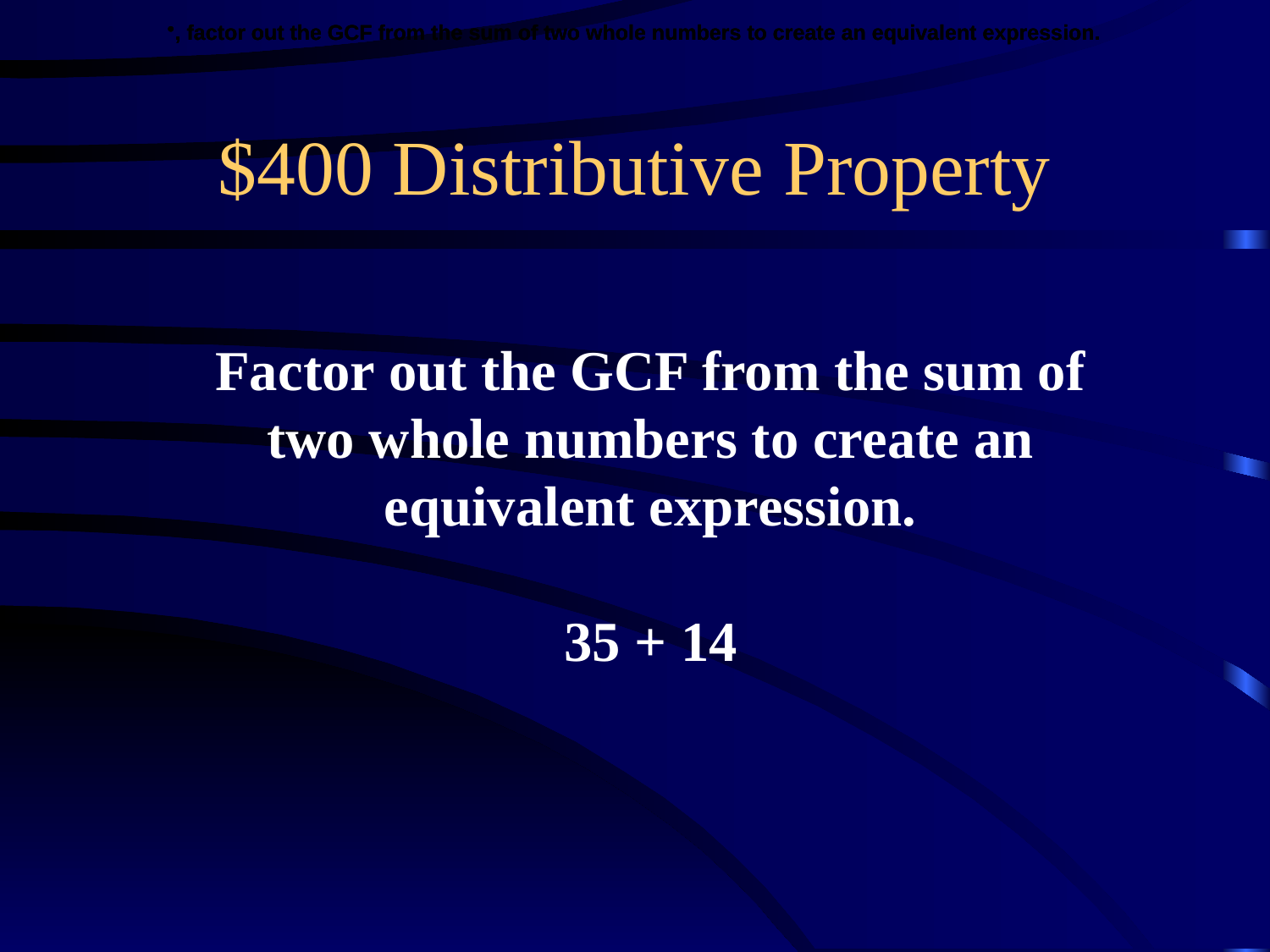

, factor out the GCF from the sum of two whole numbers to create an equivalent expression.
, factor out the GCF from the sum of two whole numbers to create an equivalent expression.
, factor out the GCF from the sum of two whole numbers to create an equivalent expression.
# $400 Distributive Property
Factor out the GCF from the sum of two whole numbers to create an equivalent expression.

35 + 14